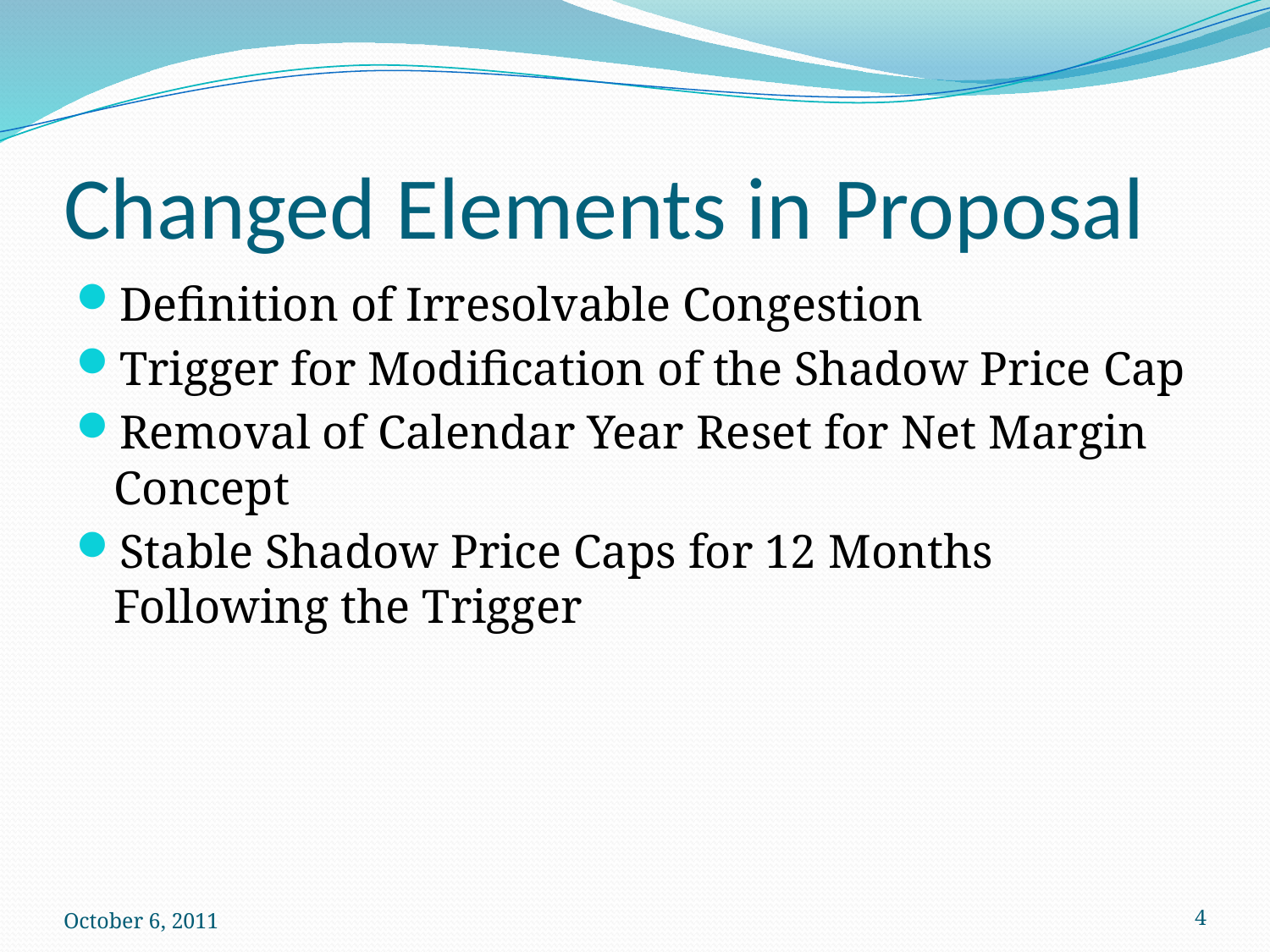

# Changed Elements in Proposal
Definition of Irresolvable Congestion
Trigger for Modification of the Shadow Price Cap
Removal of Calendar Year Reset for Net Margin Concept
Stable Shadow Price Caps for 12 Months Following the Trigger

October 6, 2011
4